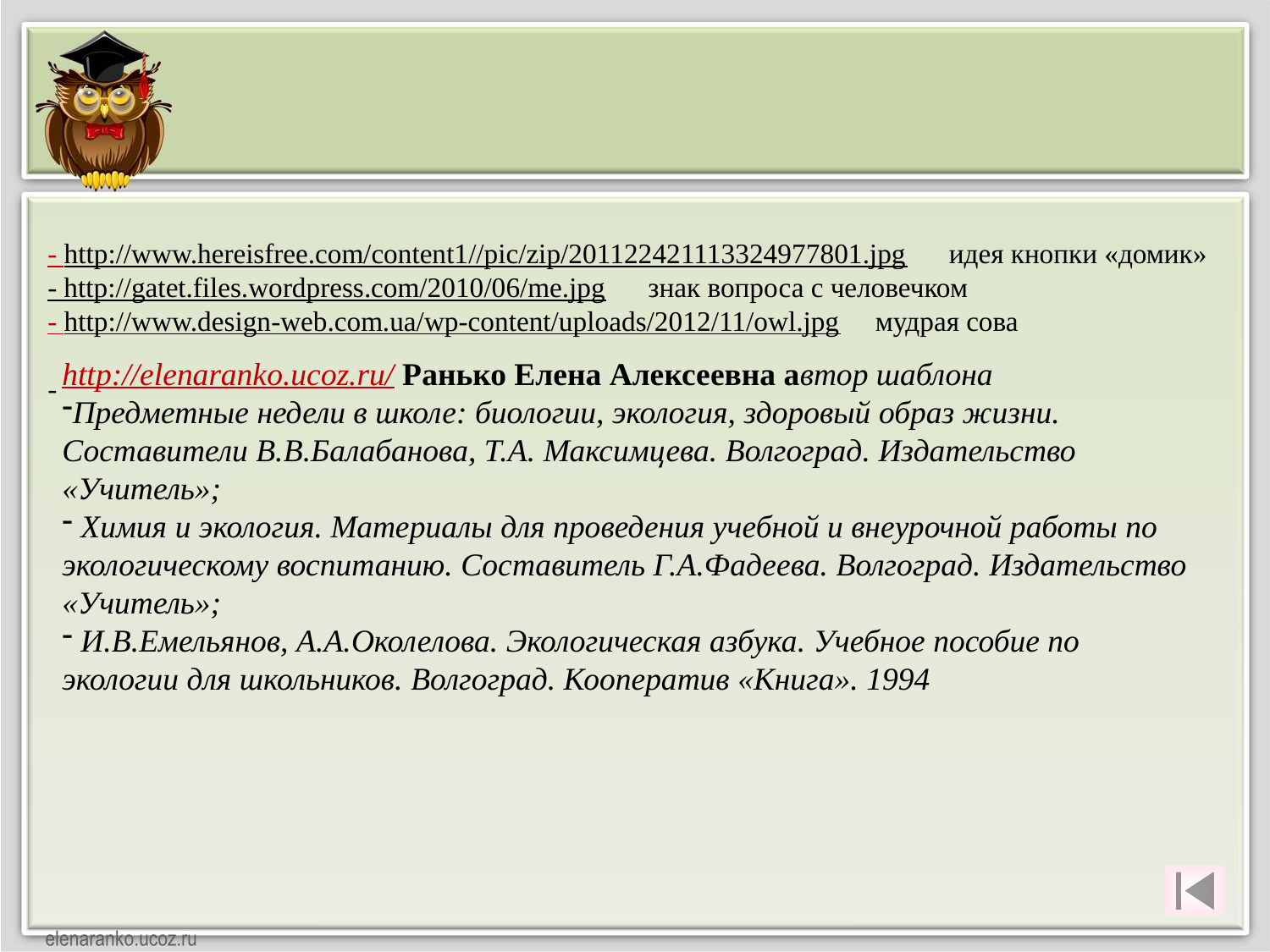

- http://www.hereisfree.com/content1//pic/zip/201122421113324977801.jpg      идея кнопки «домик»
- http://gatet.files.wordpress.com/2010/06/me.jpg      знак вопроса с человечком
- http://www.design-web.com.ua/wp-content/uploads/2012/11/owl.jpg     мудрая сова

-
http://elenaranko.ucoz.ru/ Ранько Елена Алексеевна автор шаблона
Предметные недели в школе: биологии, экология, здоровый образ жизни. Составители В.В.Балабанова, Т.А. Максимцева. Волгоград. Издательство «Учитель»;
 Химия и экология. Материалы для проведения учебной и внеурочной работы по экологическому воспитанию. Составитель Г.А.Фадеева. Волгоград. Издательство «Учитель»;
 И.В.Емельянов, А.А.Околелова. Экологическая азбука. Учебное пособие по экологии для школьников. Волгоград. Кооператив «Книга». 1994